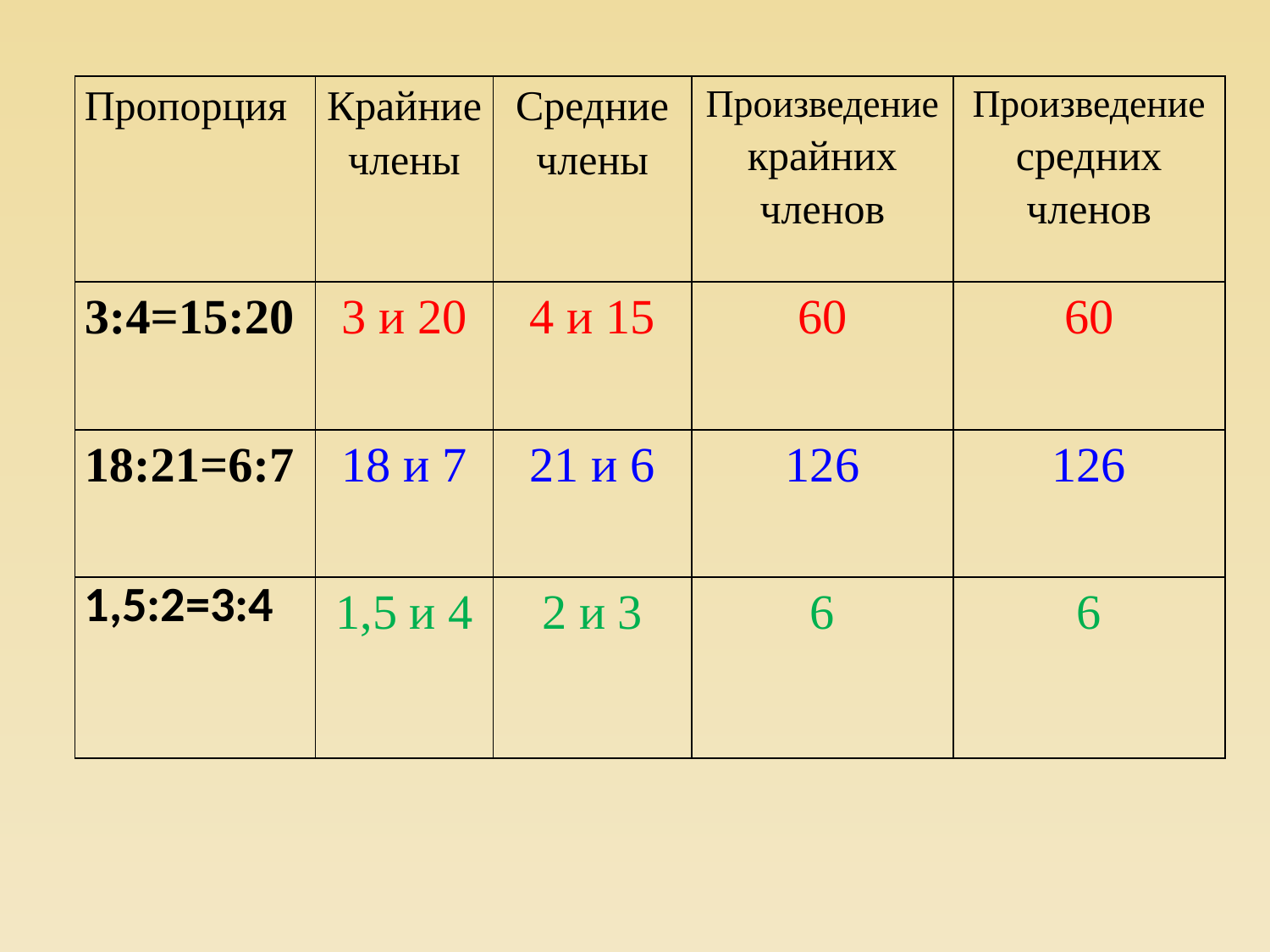

| Пропорция | Крайние члены | Средние члены | Произведение крайних членов | Произведение средних членов |
| --- | --- | --- | --- | --- |
| 3:4=15:20 | 3 и 20 | 4 и 15 | 60 | 60 |
| 18:21=6:7 | 18 и 7 | 21 и 6 | 126 | 126 |
| 1,5:2=3:4 | 1,5 и 4 | 2 и 3 | 6 | 6 |